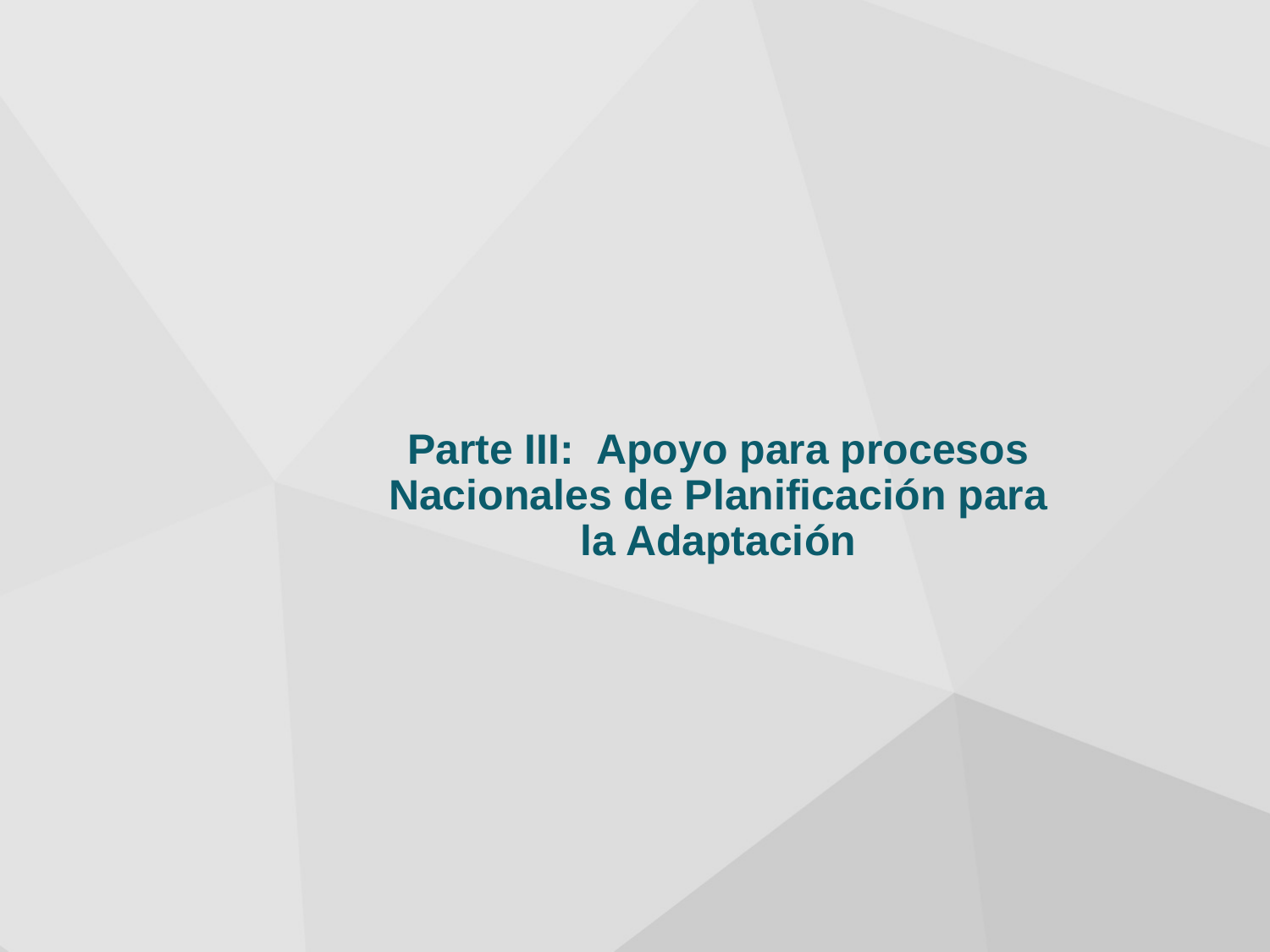

Parte III:  Apoyo para procesos Nacionales de Planificación para la Adaptación